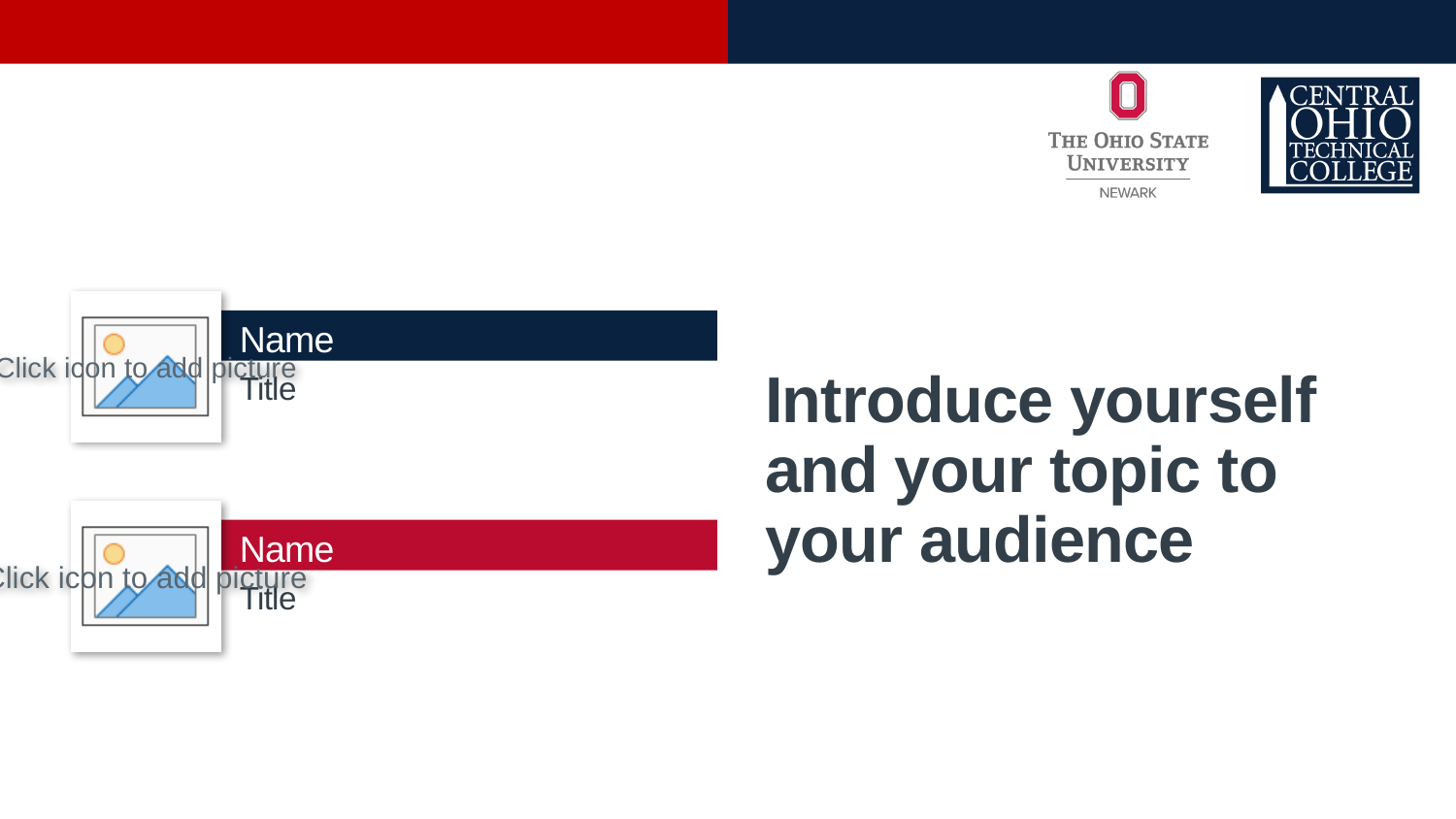

# Introduce yourself and your topic to your audience

Name
Title

Name
Title